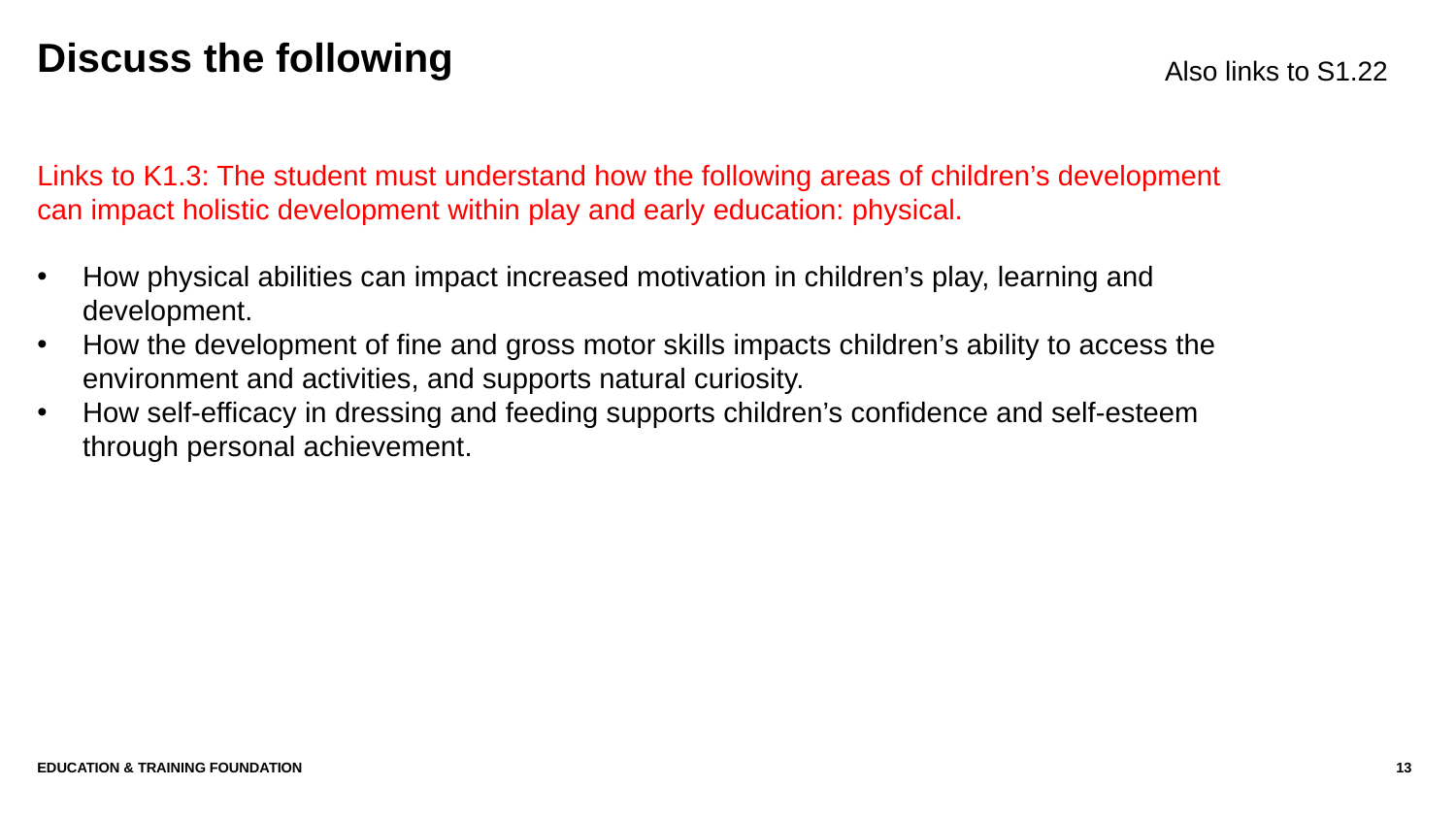

# Discuss the following
Also links to S1.22
Links to K1.3: The student must understand how the following areas of children’s development can impact holistic development within play and early education: physical.

How physical abilities can impact increased motivation in children’s play, learning and development.
How the development of fine and gross motor skills impacts children’s ability to access the environment and activities, and supports natural curiosity.
How self-efficacy in dressing and feeding supports children’s confidence and self-esteem through personal achievement.

Education & Training Foundation
13